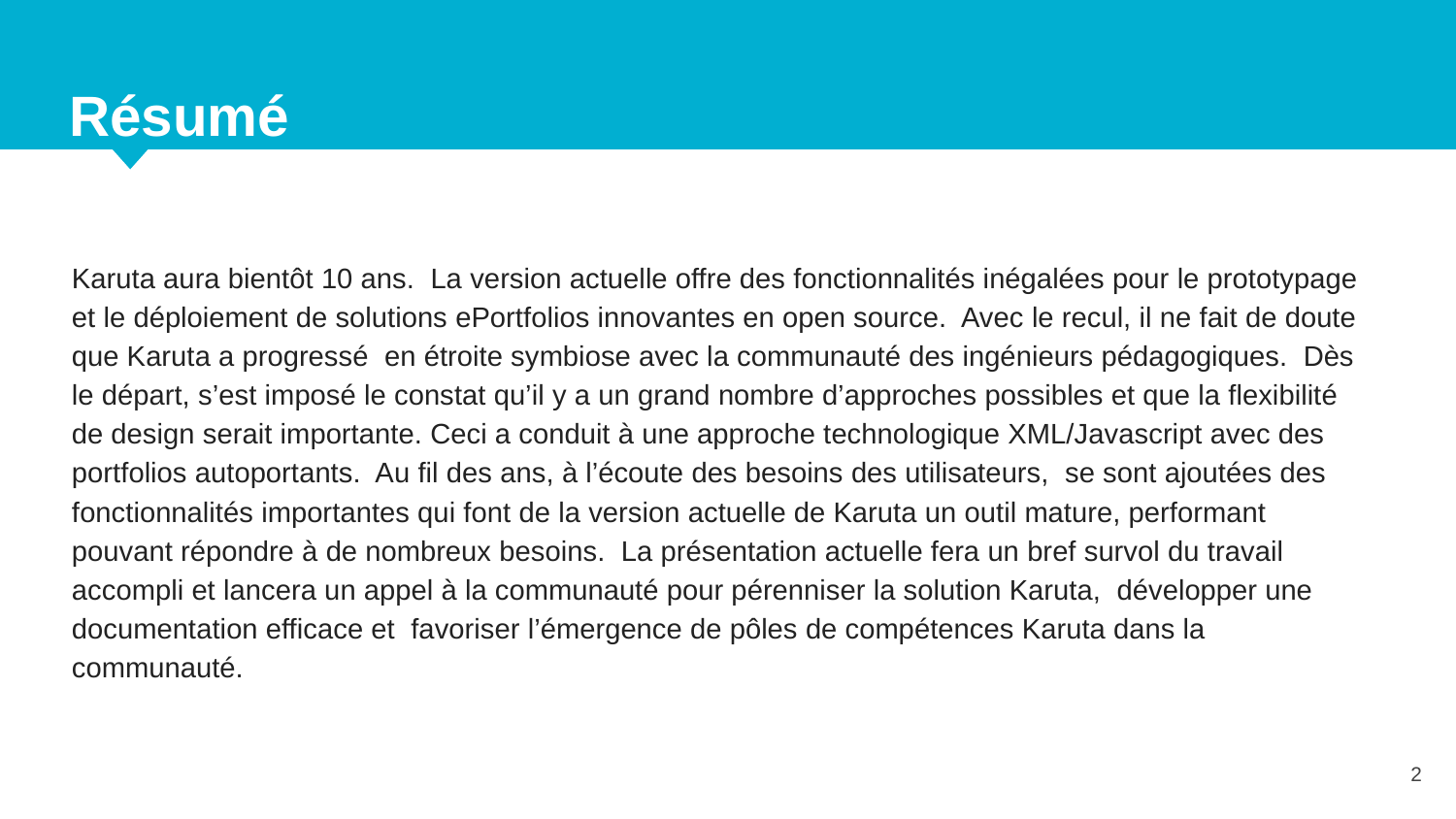

# Résumé
Karuta aura bientôt 10 ans.  La version actuelle offre des fonctionnalités inégalées pour le prototypage et le déploiement de solutions ePortfolios innovantes en open source.  Avec le recul, il ne fait de doute que Karuta a progressé  en étroite symbiose avec la communauté des ingénieurs pédagogiques.  Dès le départ, s’est imposé le constat qu’il y a un grand nombre d’approches possibles et que la flexibilité de design serait importante. Ceci a conduit à une approche technologique XML/Javascript avec des portfolios autoportants.  Au fil des ans, à l’écoute des besoins des utilisateurs,  se sont ajoutées des fonctionnalités importantes qui font de la version actuelle de Karuta un outil mature, performant pouvant répondre à de nombreux besoins.  La présentation actuelle fera un bref survol du travail accompli et lancera un appel à la communauté pour pérenniser la solution Karuta,  développer une documentation efficace et  favoriser l’émergence de pôles de compétences Karuta dans la communauté.
2